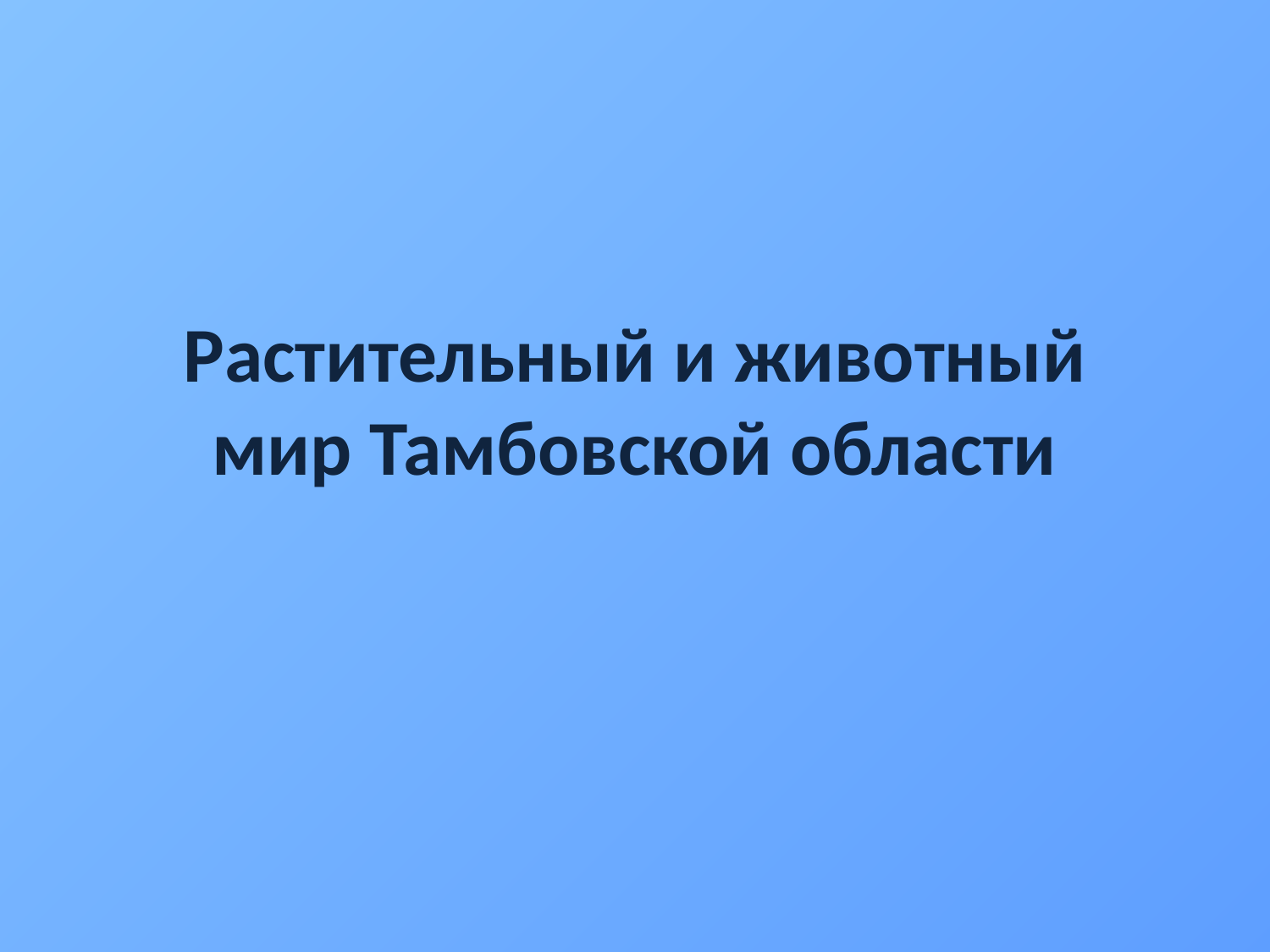

# Растительный и животный мир Тамбовской области